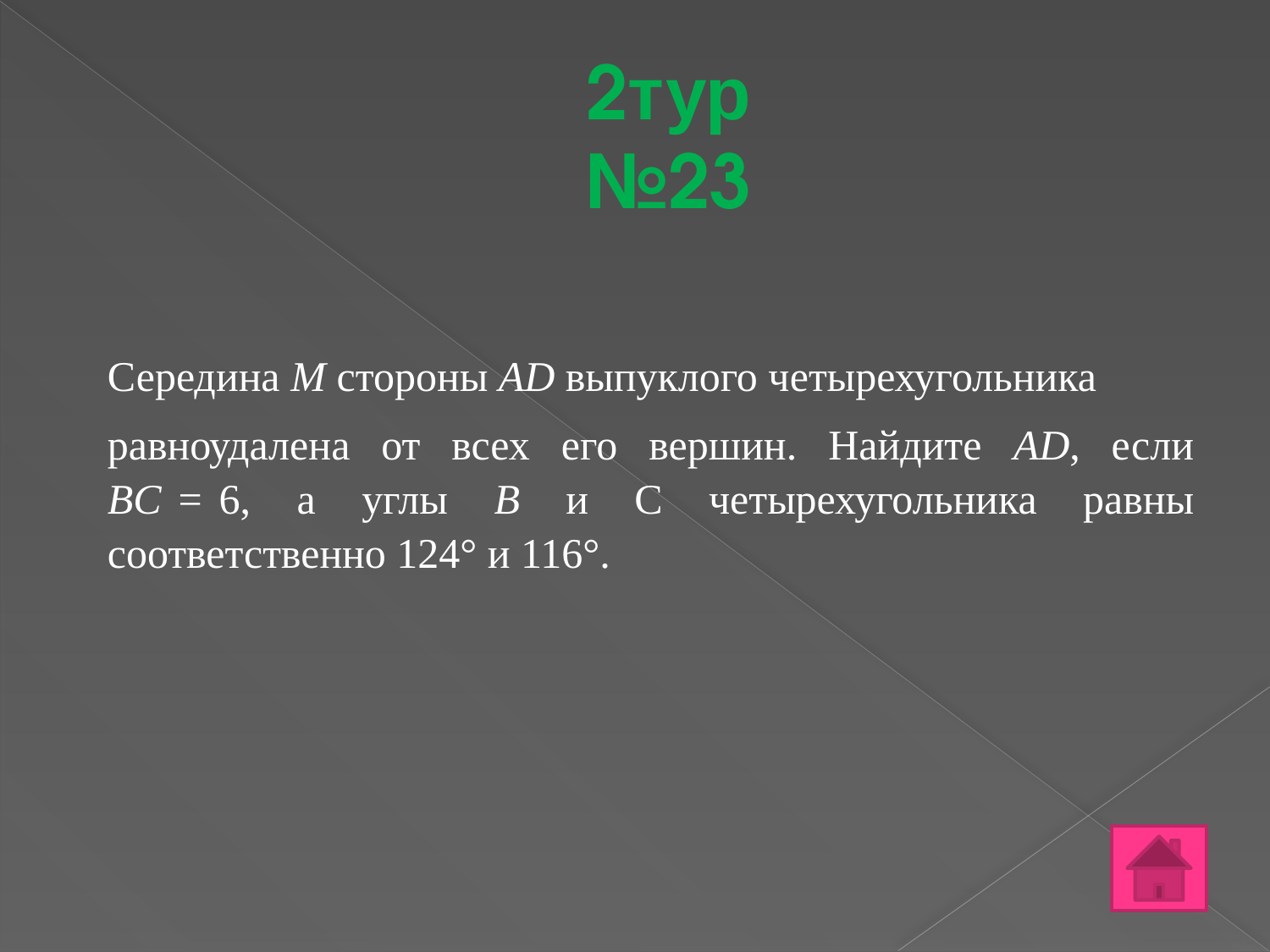

# 2тур №23
Середина M стороны AD выпуклого четырехугольника
равноудалена от всех его вершин. Найдите AD, если BC  =  6, а углы B и C четырехугольника равны соответственно 124° и 116°.